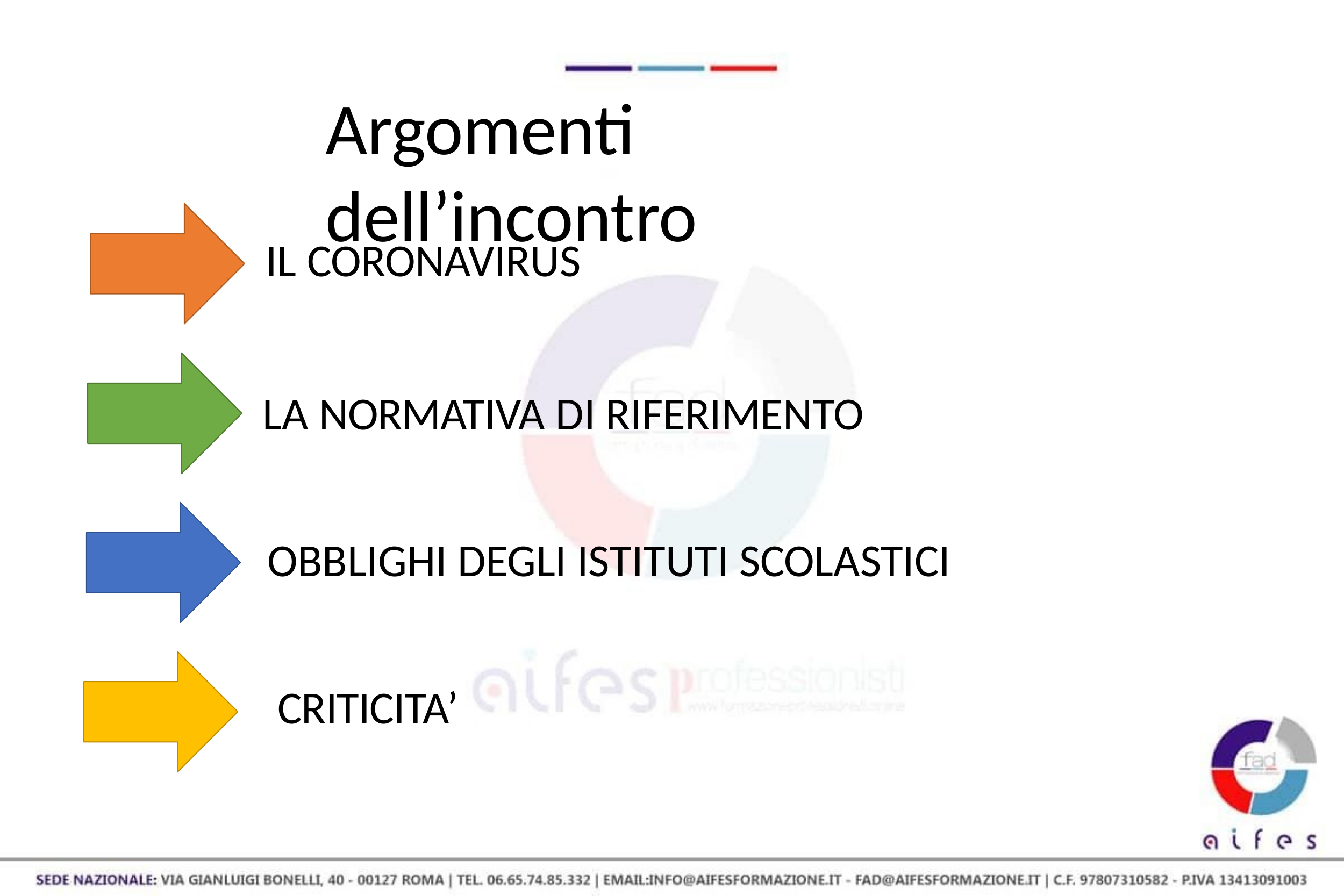

# Argomenti dell’incontro

IL CORONAVIRUS
LA NORMATIVA DI RIFERIMENTO  OBBLIGHI DEGLI ISTITUTI SCOLASTICI  CRITICITA’